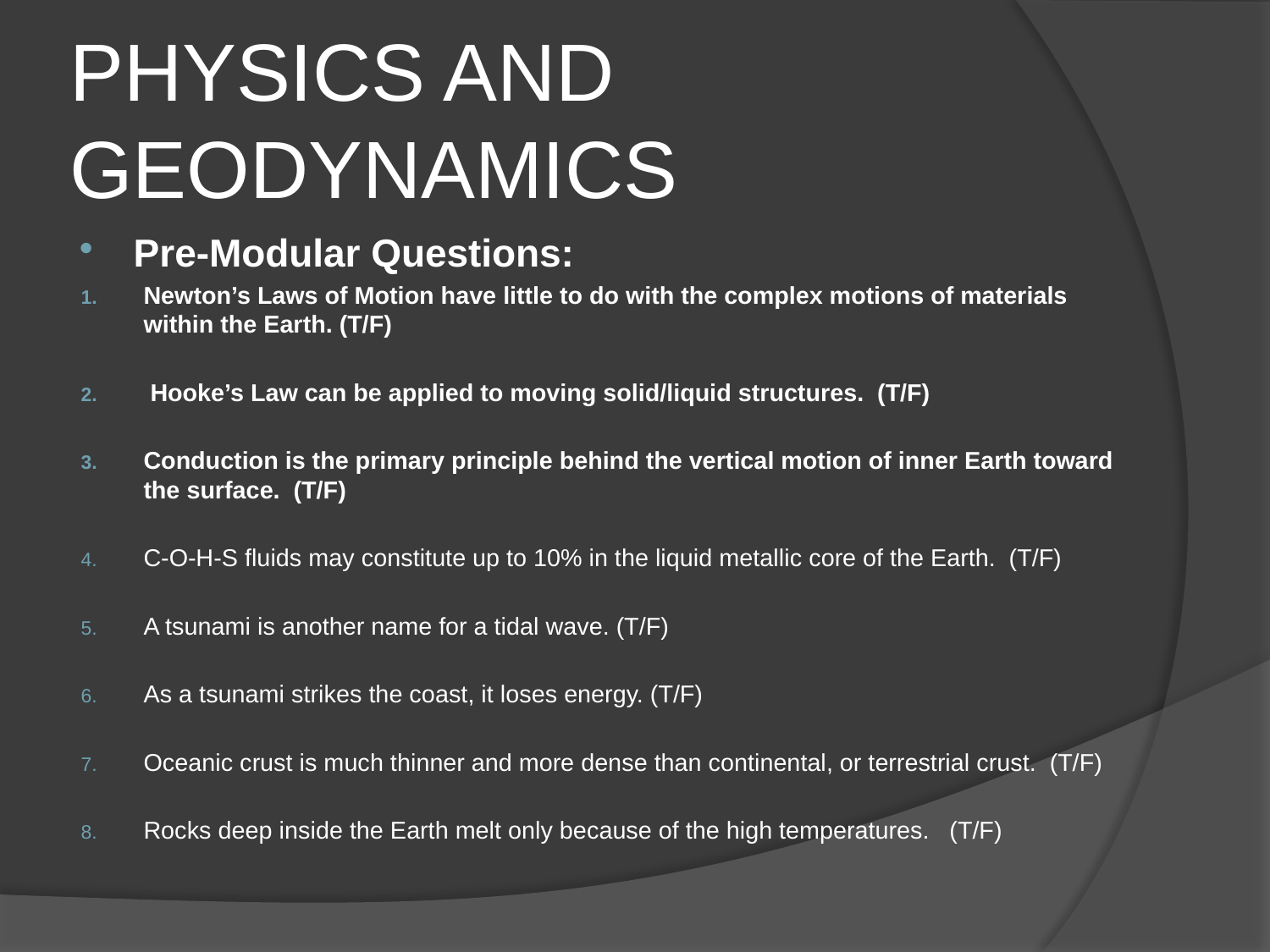

# PHYSICS AND GEODYNAMICS
Pre-Modular Questions:
Newton’s Laws of Motion have little to do with the complex motions of materials within the Earth. (T/F)

 Hooke’s Law can be applied to moving solid/liquid structures.  (T/F)

Conduction is the primary principle behind the vertical motion of inner Earth toward the surface.  (T/F)

C-O-H-S fluids may constitute up to 10% in the liquid metallic core of the Earth.  (T/F)

A tsunami is another name for a tidal wave. (T/F)

As a tsunami strikes the coast, it loses energy. (T/F)

Oceanic crust is much thinner and more dense than continental, or terrestrial crust.  (T/F)

Rocks deep inside the Earth melt only because of the high temperatures.   (T/F)